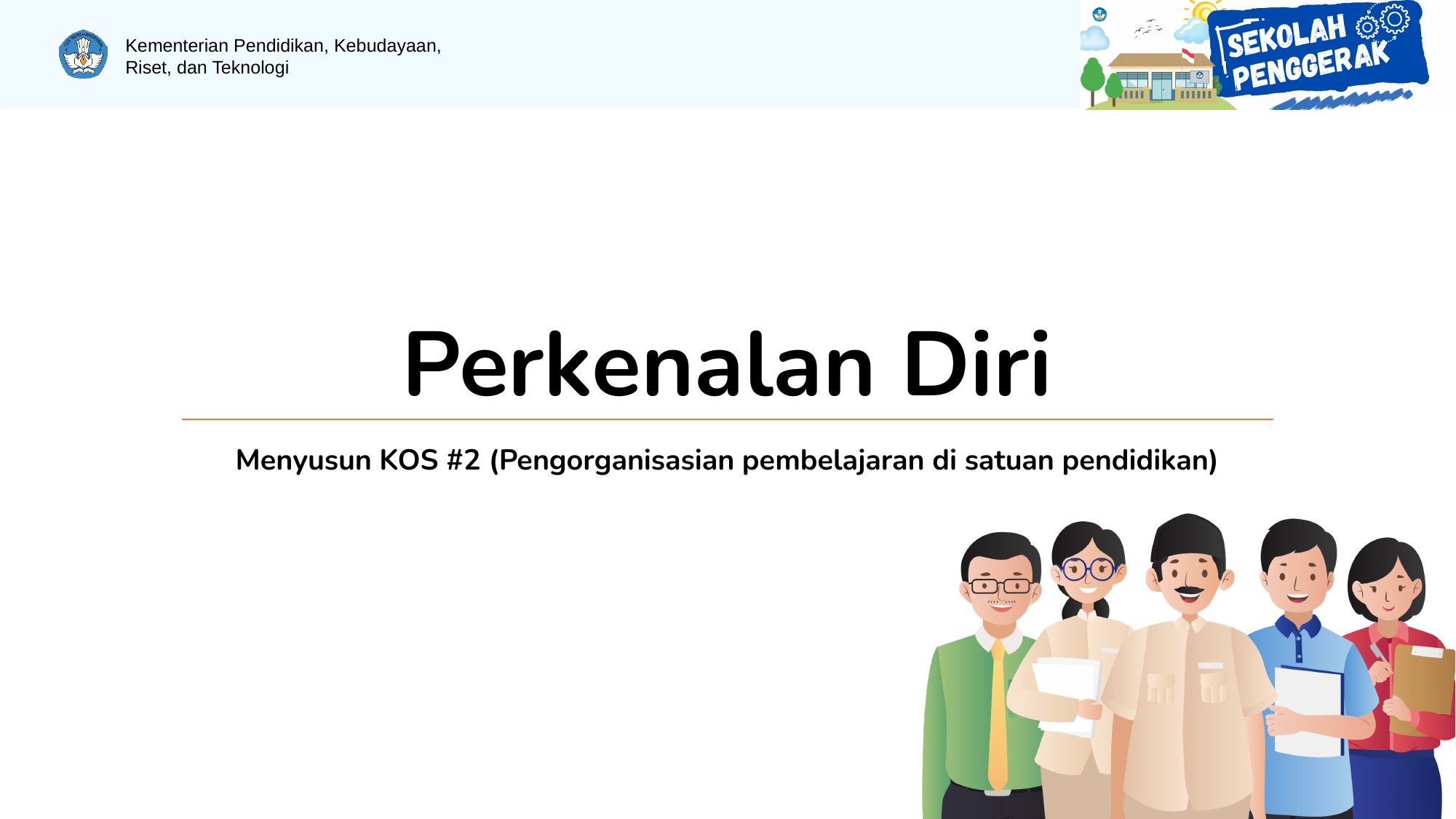

# Perkenalan Diri
Menyusun KOS #2 (Pengorganisasian pembelajaran di satuan pendidikan)